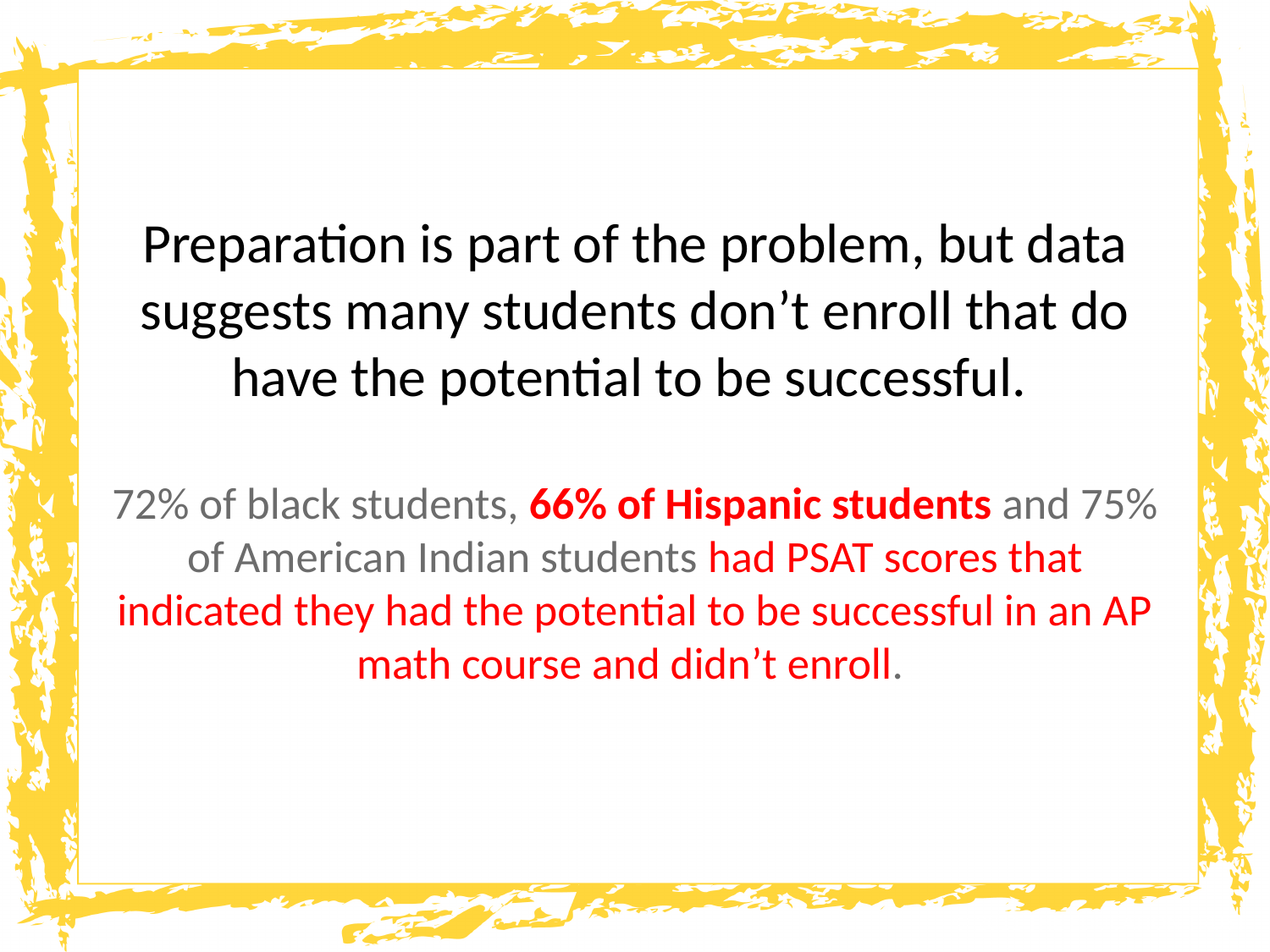

# Preparation is part of the problem, but data suggests many students don’t enroll that do have the potential to be successful. 72% of black students, 66% of Hispanic students and 75% of American Indian students had PSAT scores that indicated they had the potential to be successful in an AP math course and didn’t enroll.